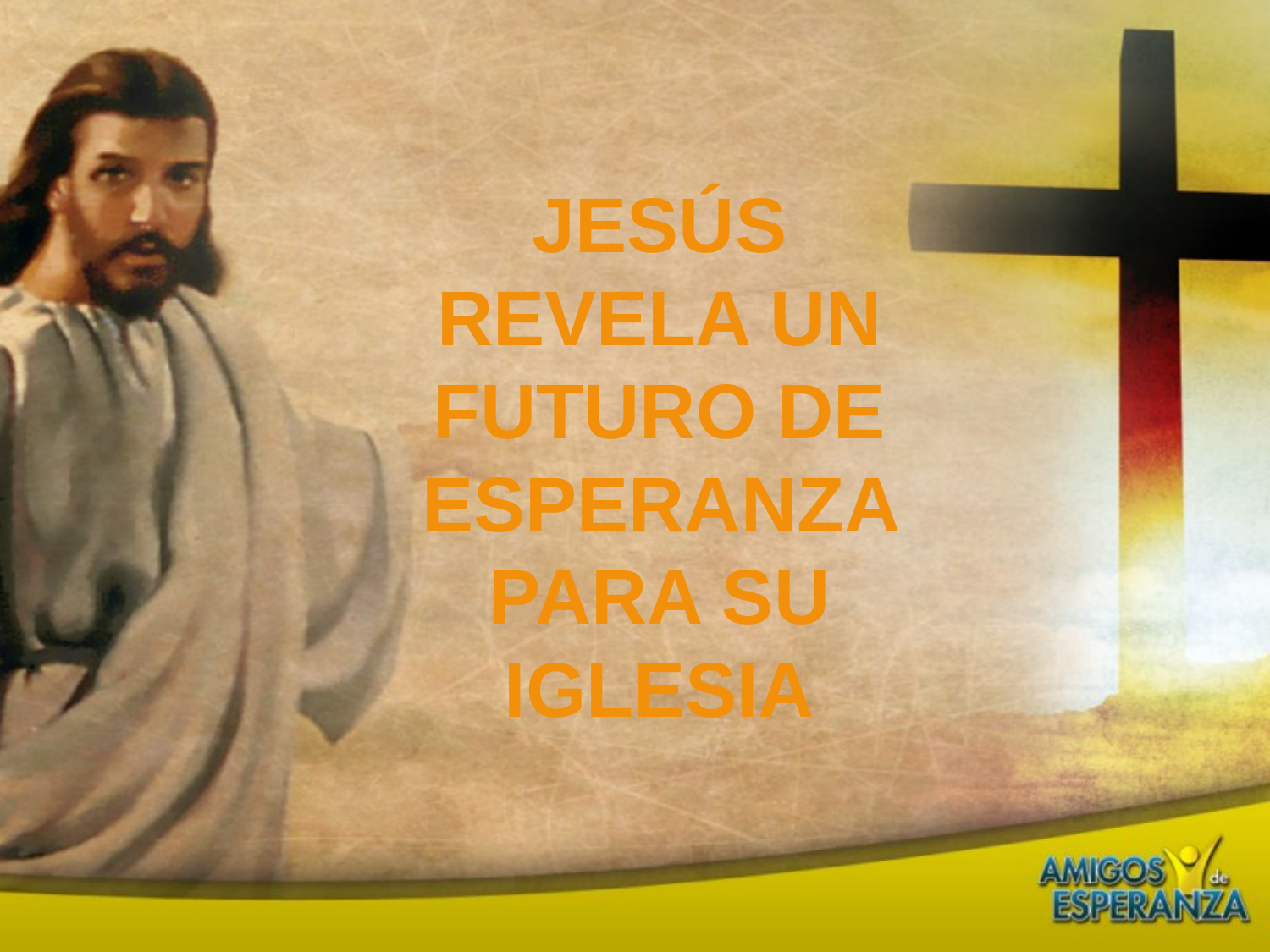

Jesús revela un futuro de esperanza para su iglesia